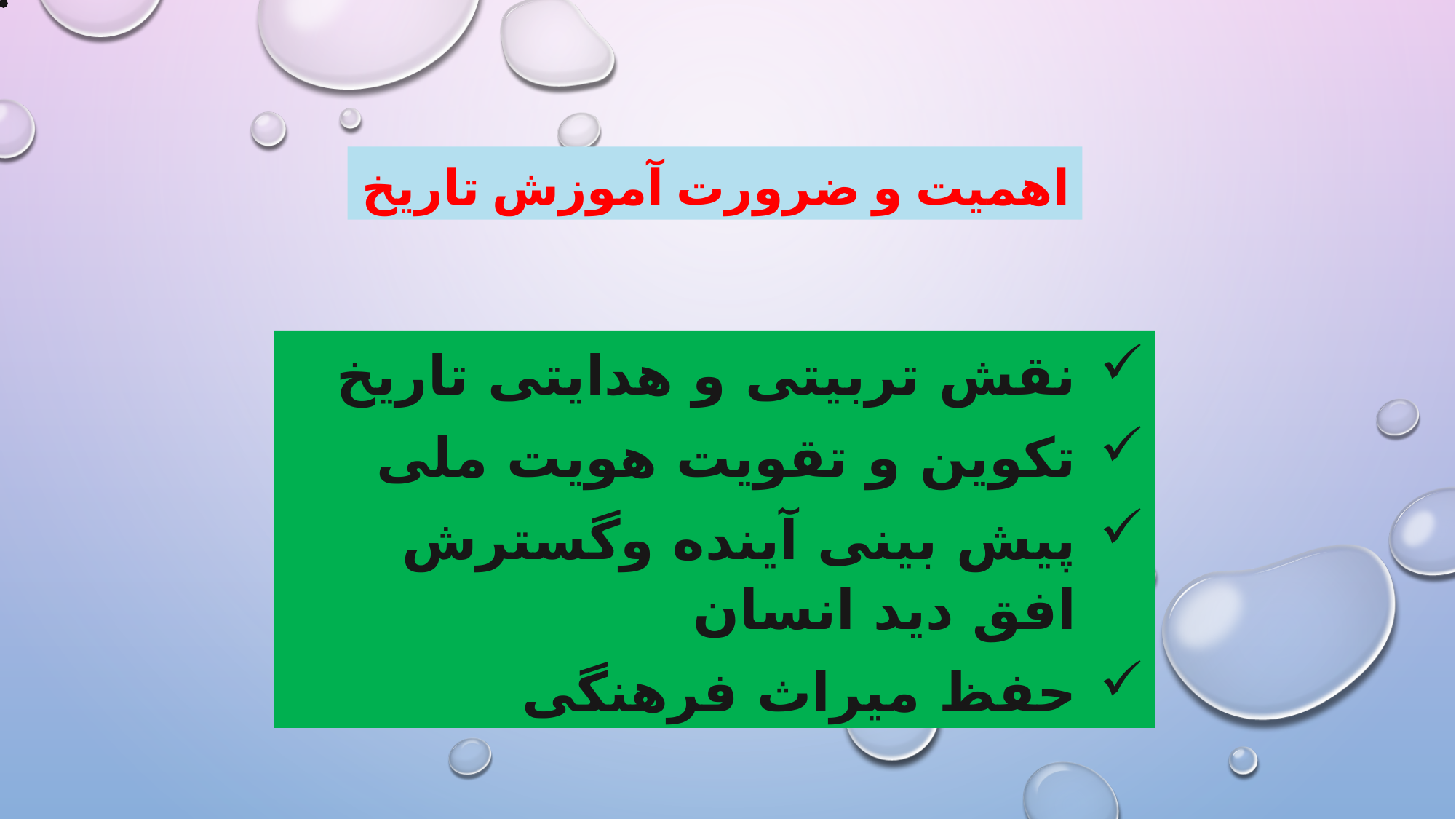

اهميت و ضرورت آموزش تاريخ
نقش تربيتی و هدايتی تاريخ
تکوين و تقويت هويت ملی
پيش بينی آينده وگسترش افق ديد انسان
حفظ ميراث فرهنگی